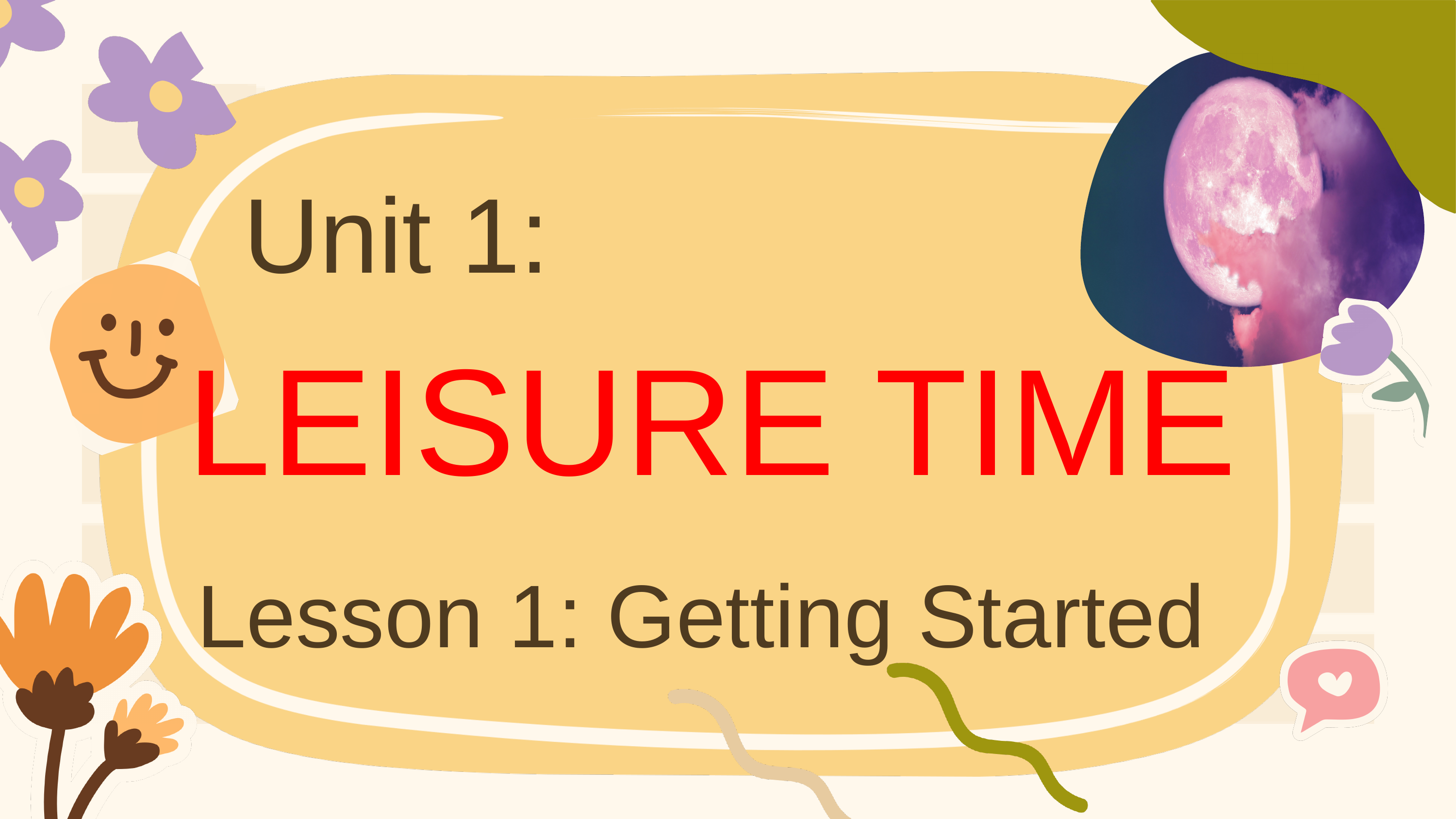

Unit 1:

LEISURE TIME

Lesson 1: Getting Started